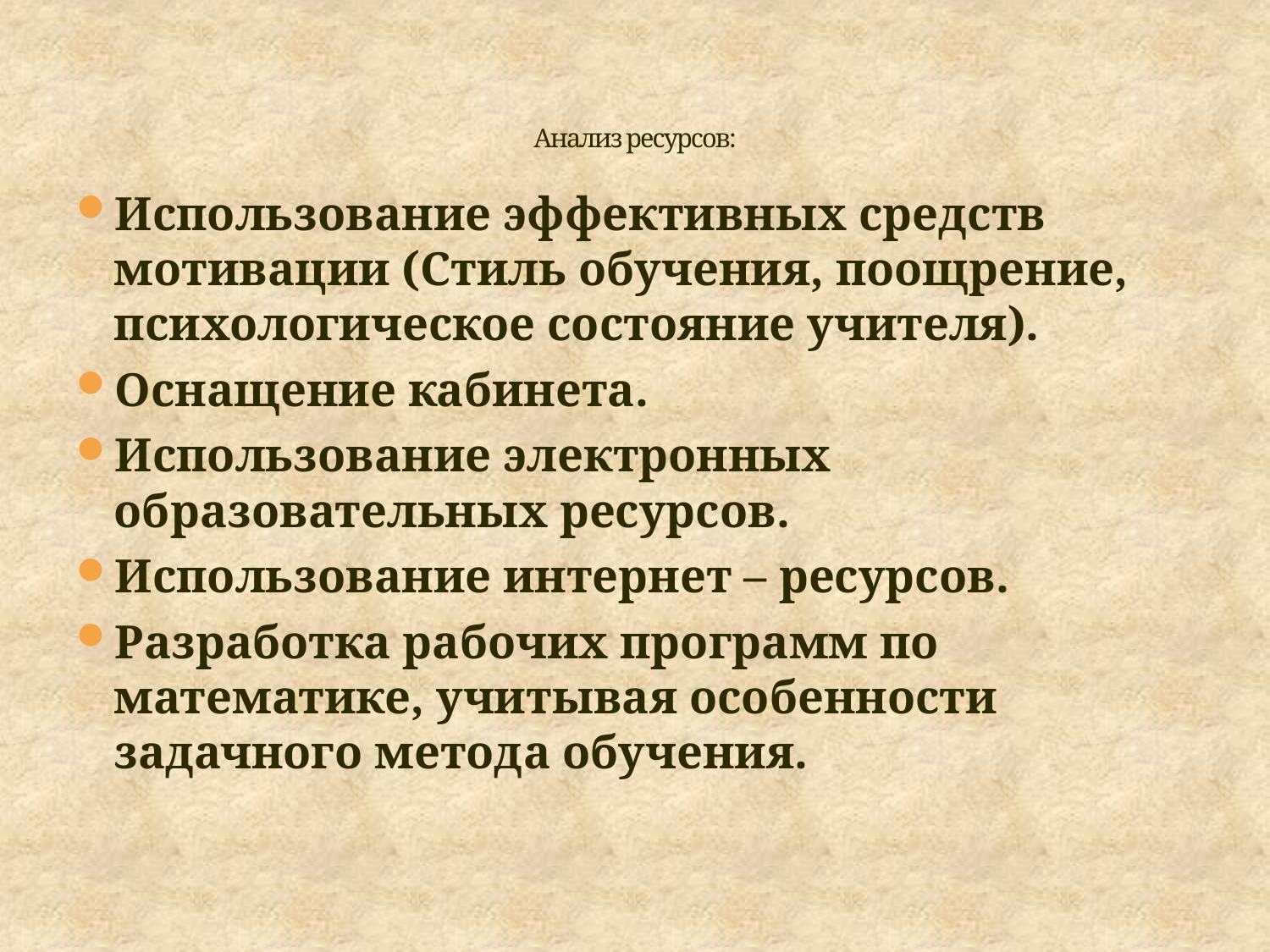

# Анализ ресурсов:
Использование эффективных средств мотивации (Стиль обучения, поощрение, психологическое состояние учителя).
Оснащение кабинета.
Использование электронных образовательных ресурсов.
Использование интернет – ресурсов.
Разработка рабочих программ по математике, учитывая особенности задачного метода обучения.